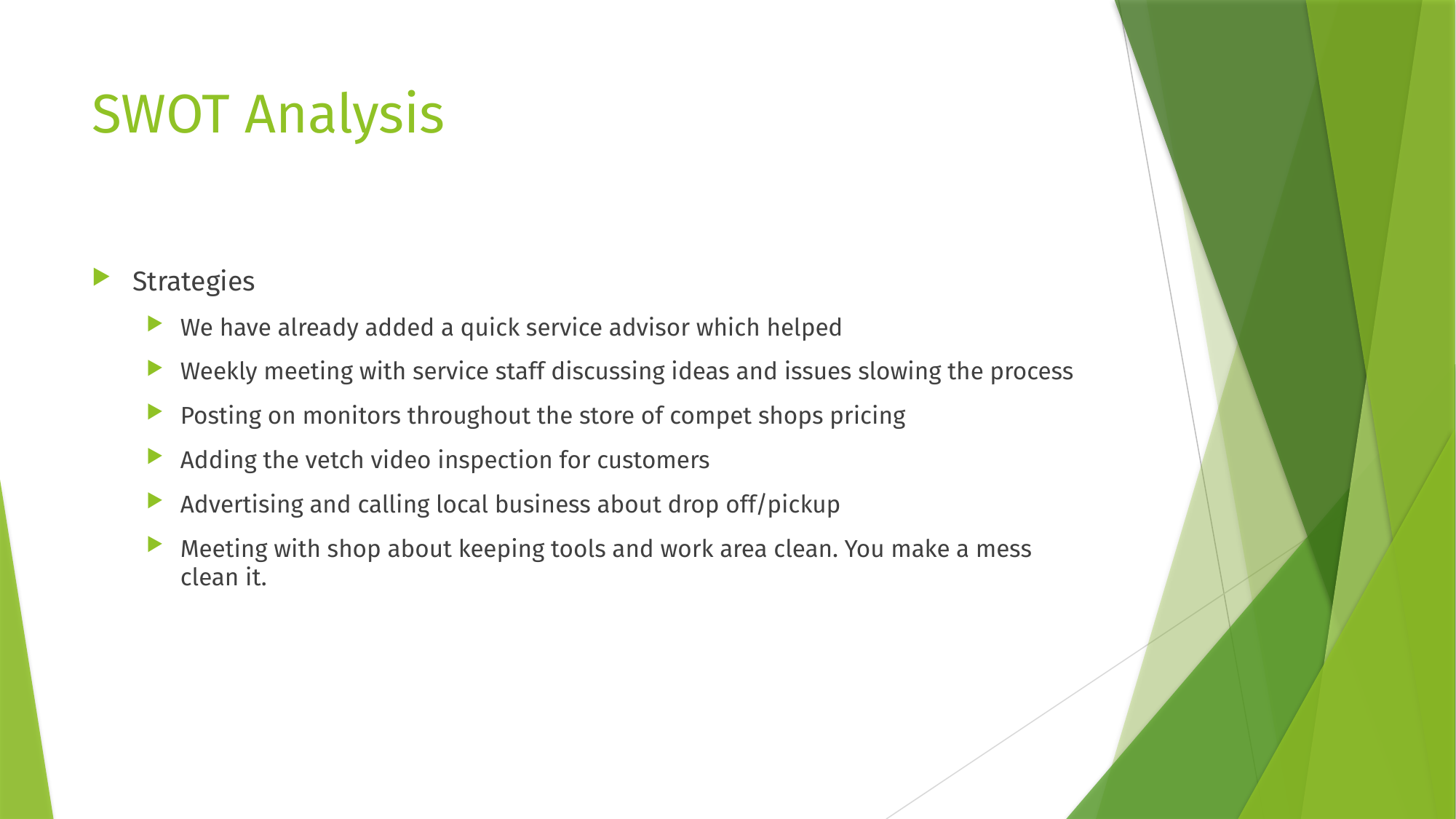

# SWOT Analysis
Strategies
We have already added a quick service advisor which helped
Weekly meeting with service staff discussing ideas and issues slowing the process
Posting on monitors throughout the store of compet shops pricing
Adding the vetch video inspection for customers
Advertising and calling local business about drop off/pickup
Meeting with shop about keeping tools and work area clean. You make a mess clean it.